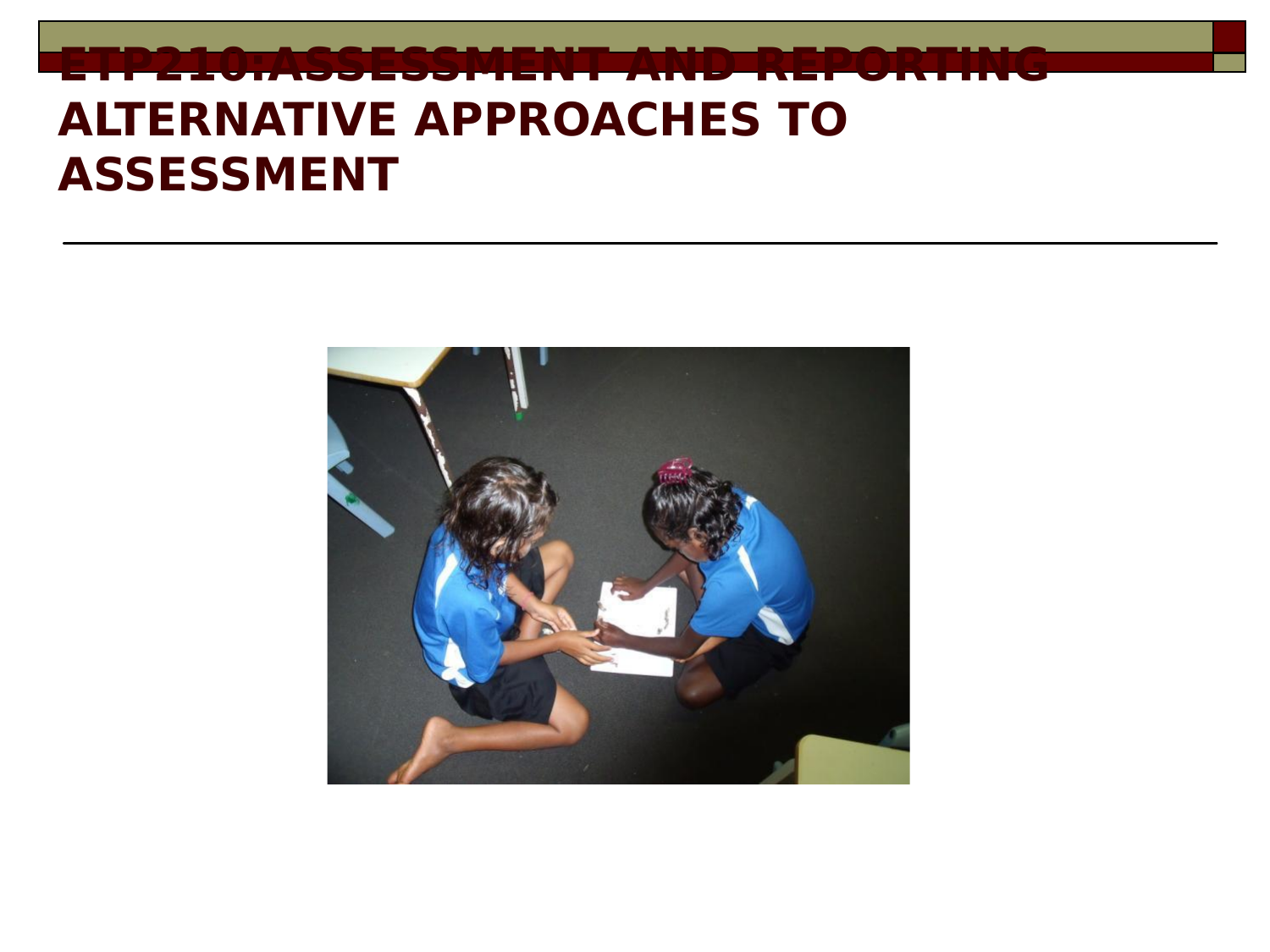

# Etp210:assessment and reporting
Alternative approaches to assessment